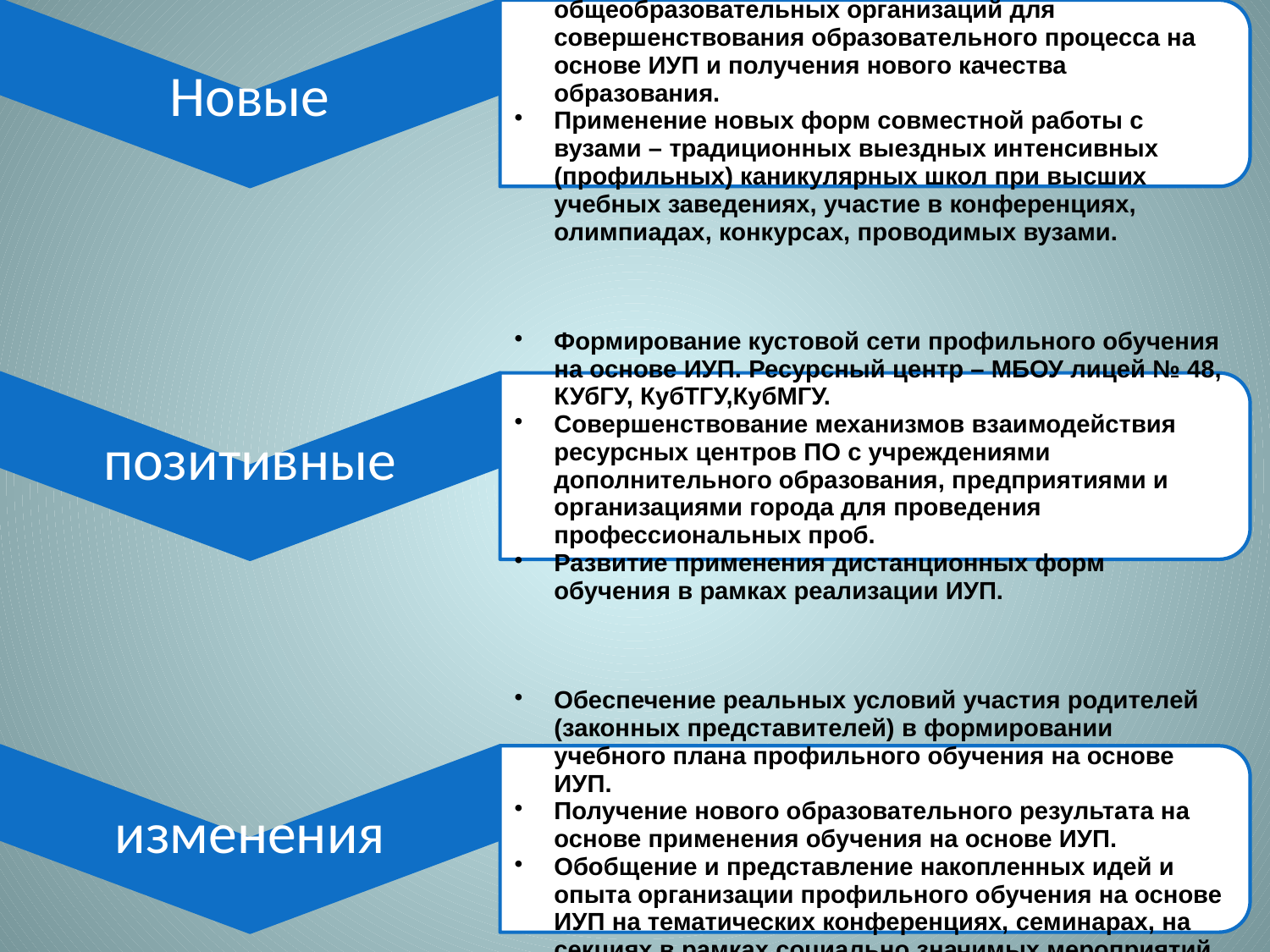

Новые
Формирование кустовой сети профильного обучения на основе ИУП. Ресурсный центр – МБОУ лицей № 48, КУбГУ, КубТГУ,КубМГУ.
изменения
Обеспечение реальных условий участия родителей (законных представителей) в формировании учебного плана профильного обучения на основе ИУП.
Получение нового образовательного результата на основе применения обучения на основе ИУП.
Совершенствование механизмов взаимодействия ресурсных центров ПО с учреждениями дополнительного образования, предприятиями и организациями города для проведения профессиональных проб.
Применение новых форм совместной работы с вузами – традиционных выездных интенсивных (профильных) каникулярных школ при высших учебных заведениях, участие в конференциях, олимпиадах, конкурсах, проводимых вузами.
Развитие применения дистанционных форм обучения в рамках реализации ИУП.
позитивные